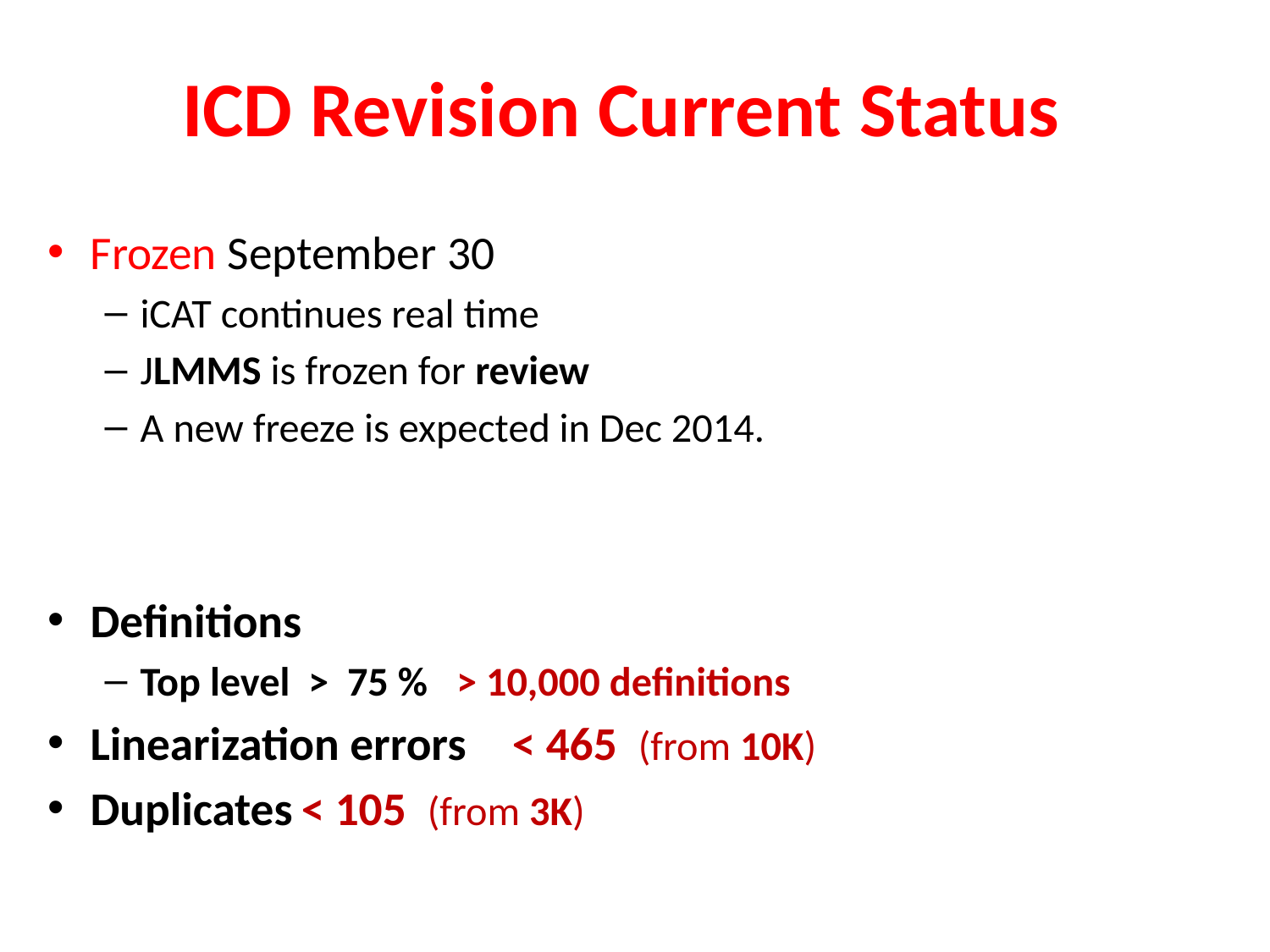

# ICD Revision Current Status
Frozen September 30
iCAT continues real time
JLMMS is frozen for review
A new freeze is expected in Dec 2014.

Definitions
Top level  >  75 %		> 10,000 definitions
Linearization errors 		< 465  (from 10K)
Duplicates			< 105  (from 3K)